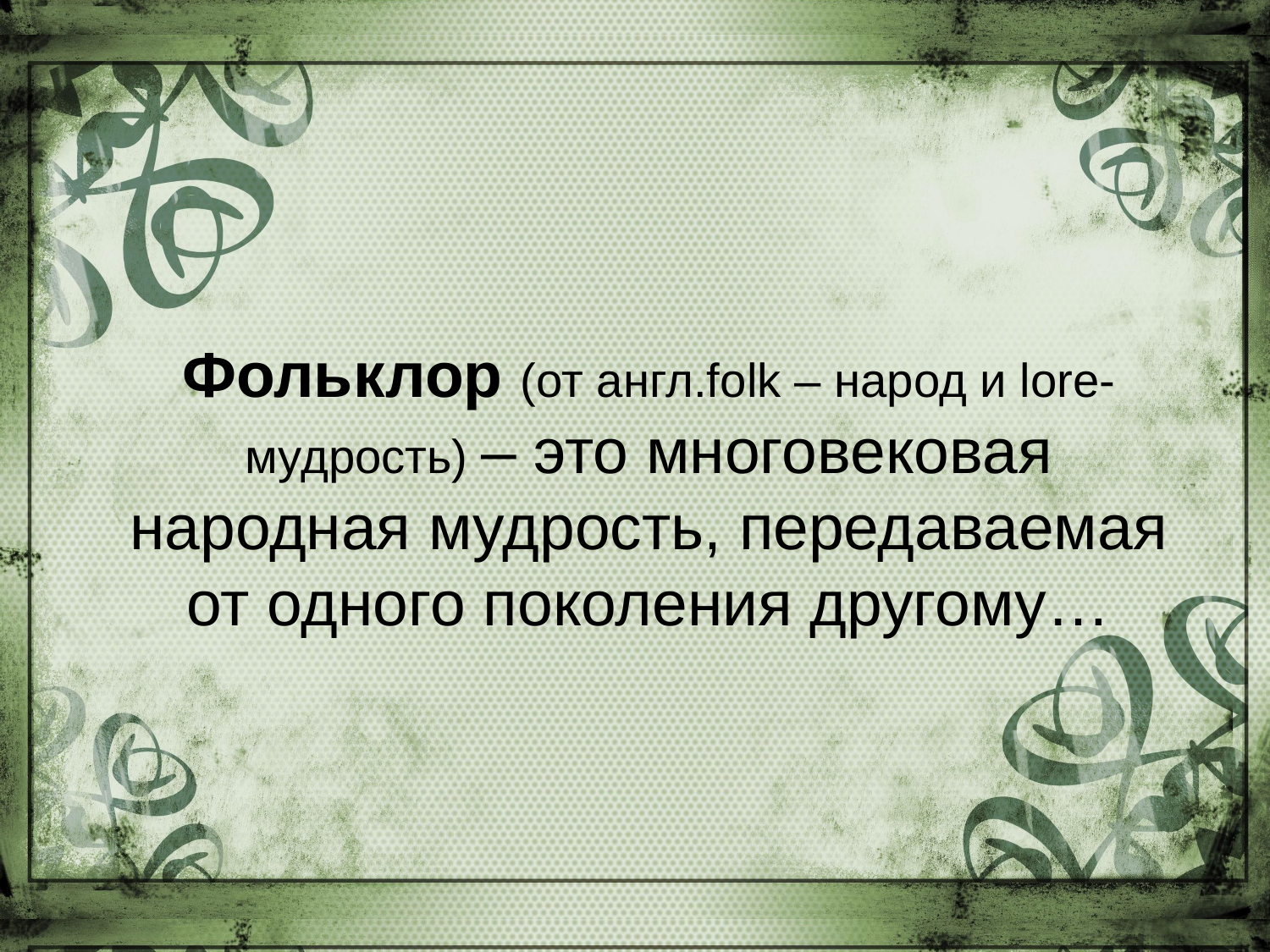

# Фольклор (от англ.folk – народ и lore-мудрость) – это многовековая народная мудрость, передаваемая от одного поколения другому…